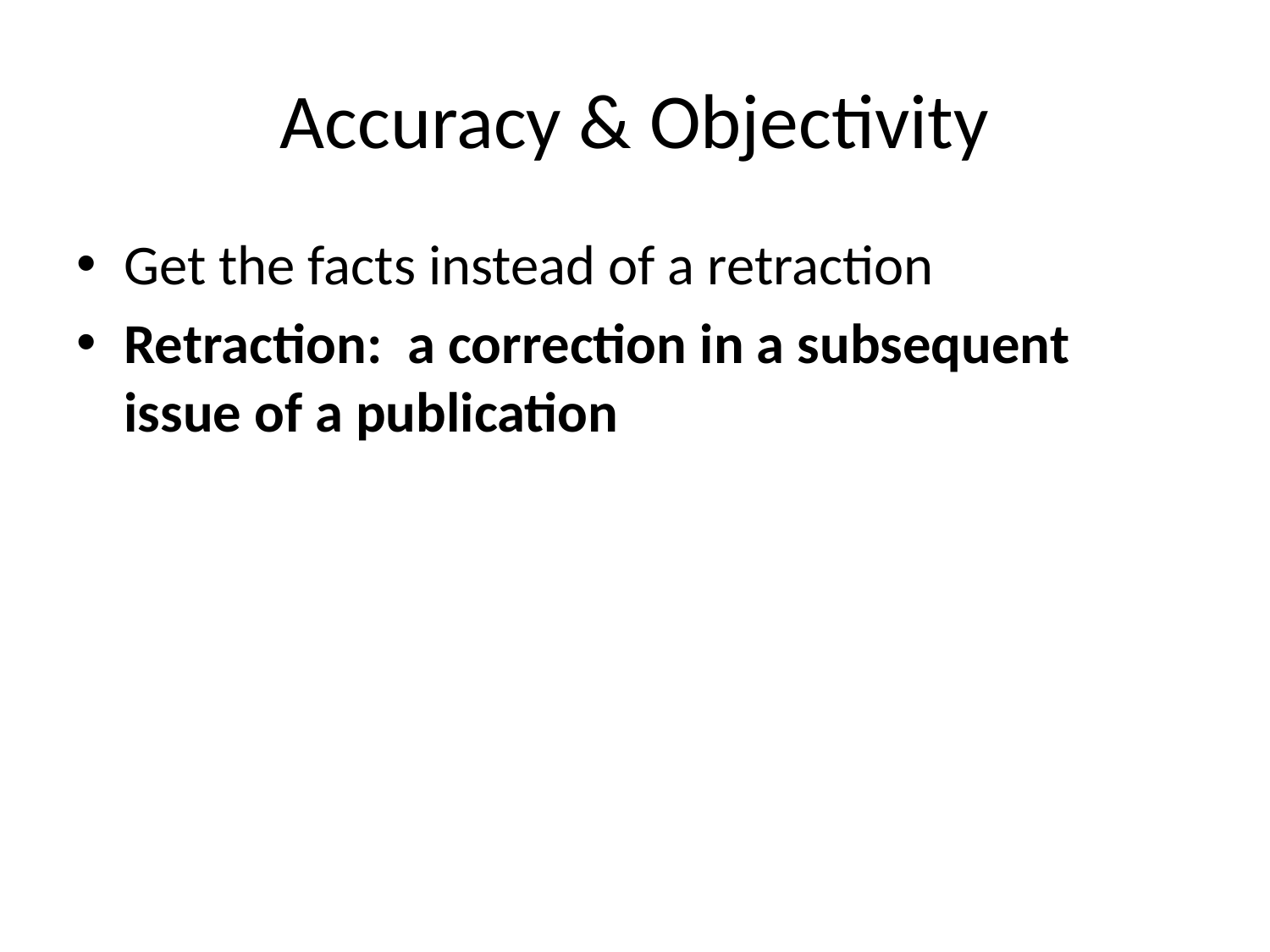

# Accuracy & Objectivity
Get the facts instead of a retraction
Retraction:  a correction in a subsequent issue of a publication